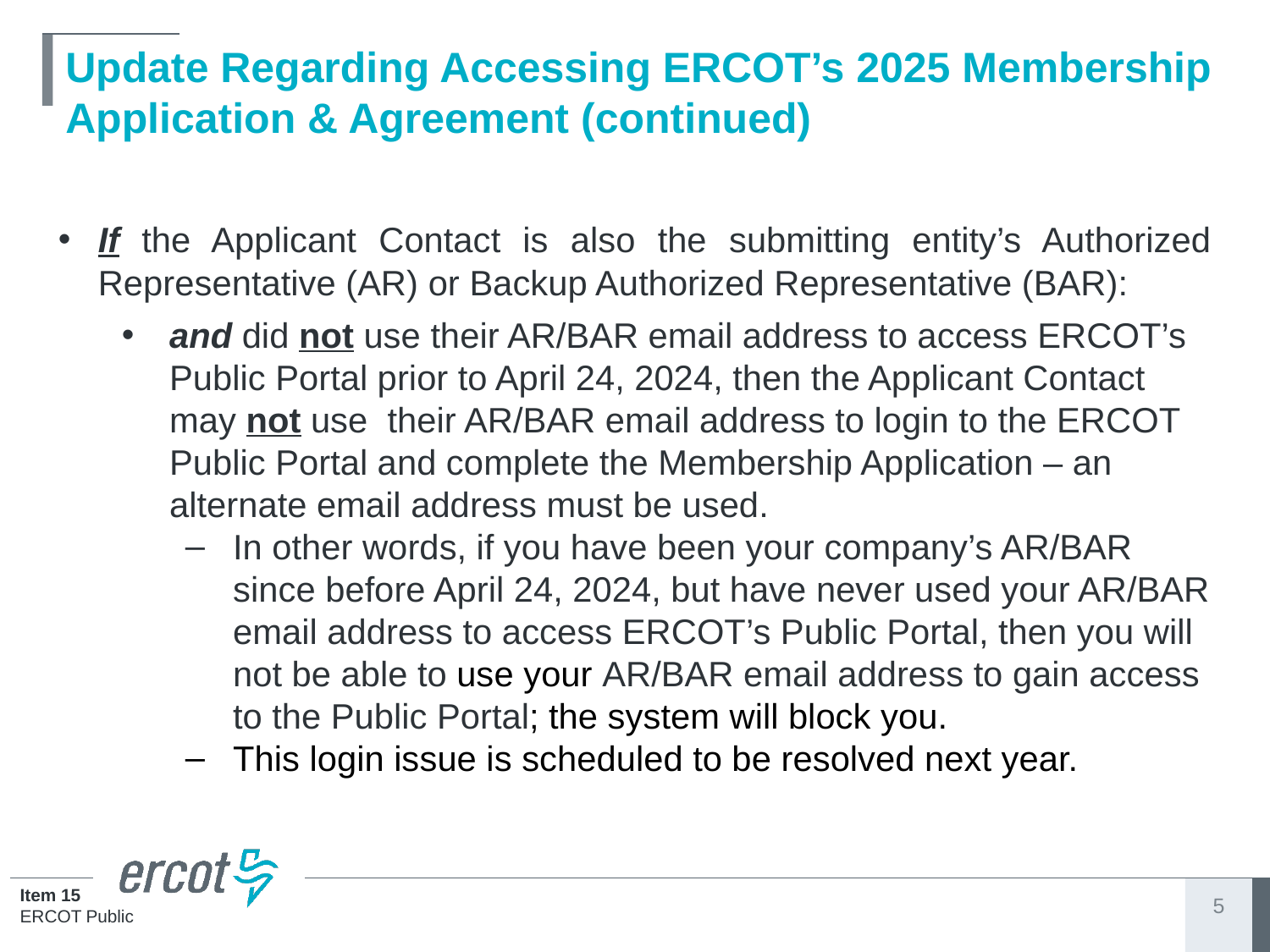

# Update Regarding Accessing ERCOT’s 2025 Membership Application & Agreement (continued)

If the Applicant Contact is also the submitting entity’s Authorized Representative (AR) or Backup Authorized Representative (BAR):
and did not use their AR/BAR email address to access ERCOT’s Public Portal prior to April 24, 2024, then the Applicant Contact may not use  their AR/BAR email address to login to the ERCOT Public Portal and complete the Membership Application – an alternate email address must be used.
In other words, if you have been your company’s AR/BAR since before April 24, 2024, but have never used your AR/BAR email address to access ERCOT’s Public Portal, then you will not be able to use your AR/BAR email address to gain access to the Public Portal; the system will block you.
This login issue is scheduled to be resolved next year.
5